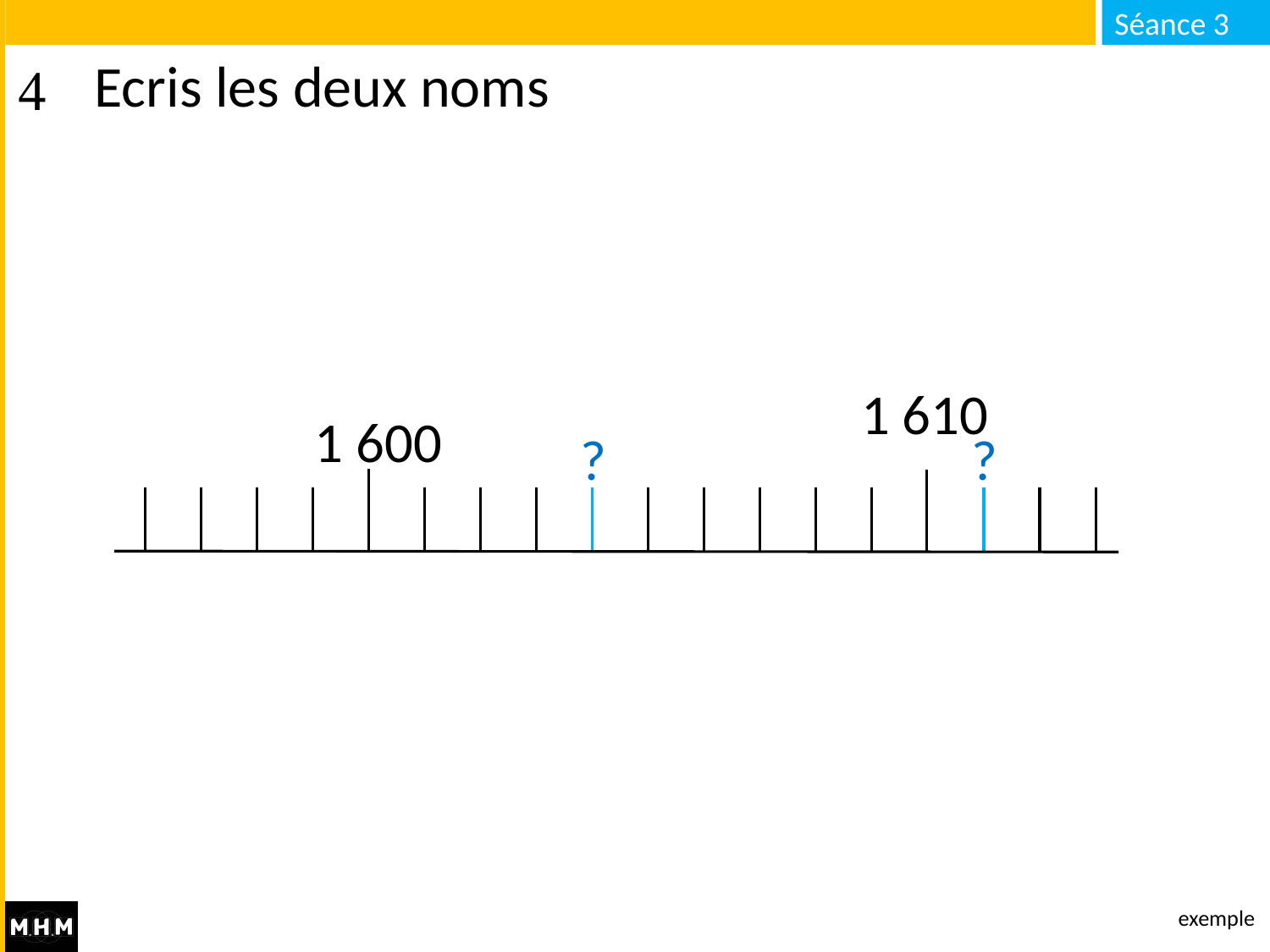

# Ecris les deux noms
1 610
1 600
?
?
exemple